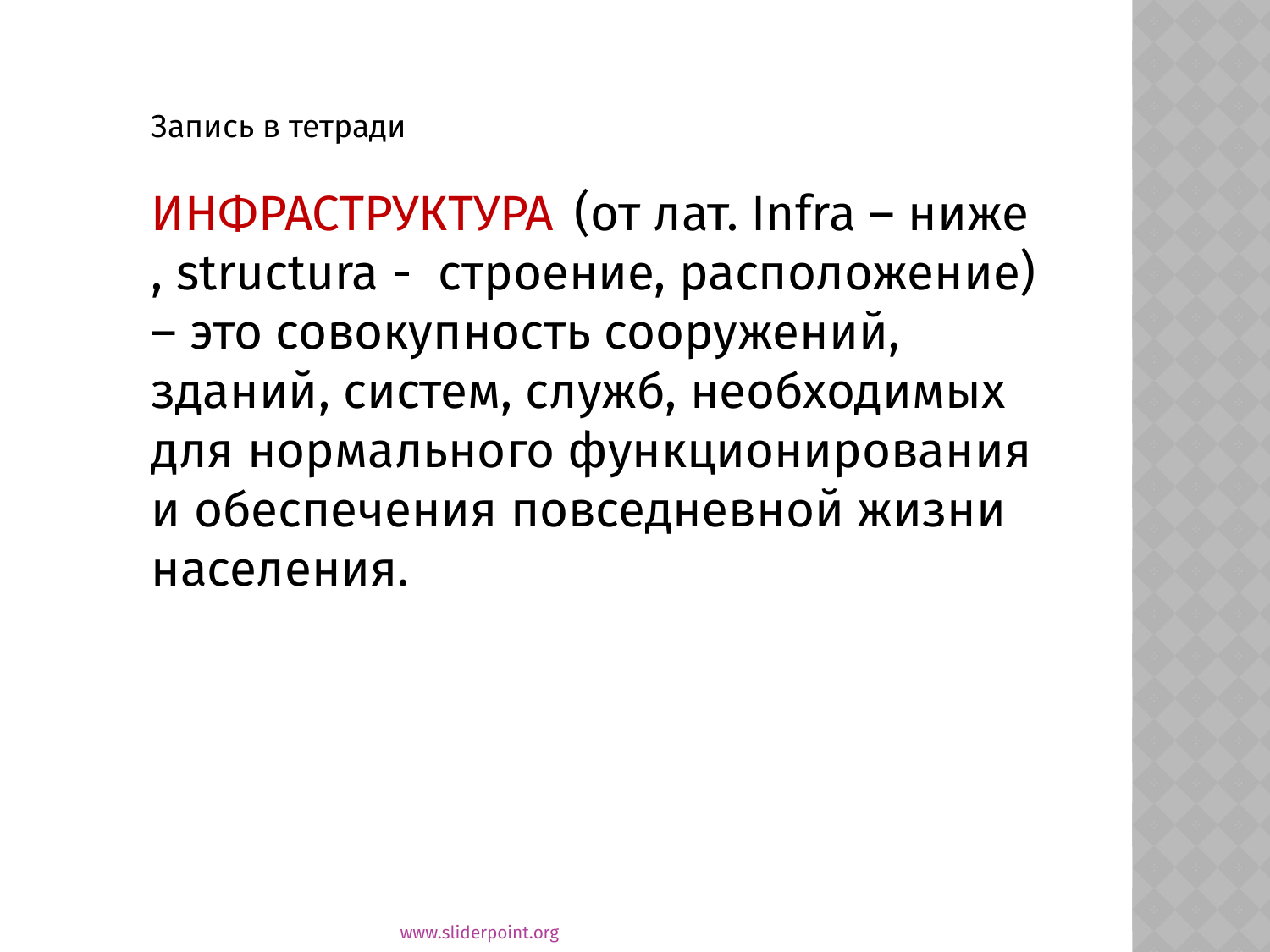

Запись в тетради

ИНФРАСТРУКТУРА  (от лат. Infra – ниже , structura -  строение, расположение) – это совокупность сооружений, зданий, систем, служб, необходимых для нормального функционирования и обеспечения повседневной жизни населения.
www.sliderpoint.org